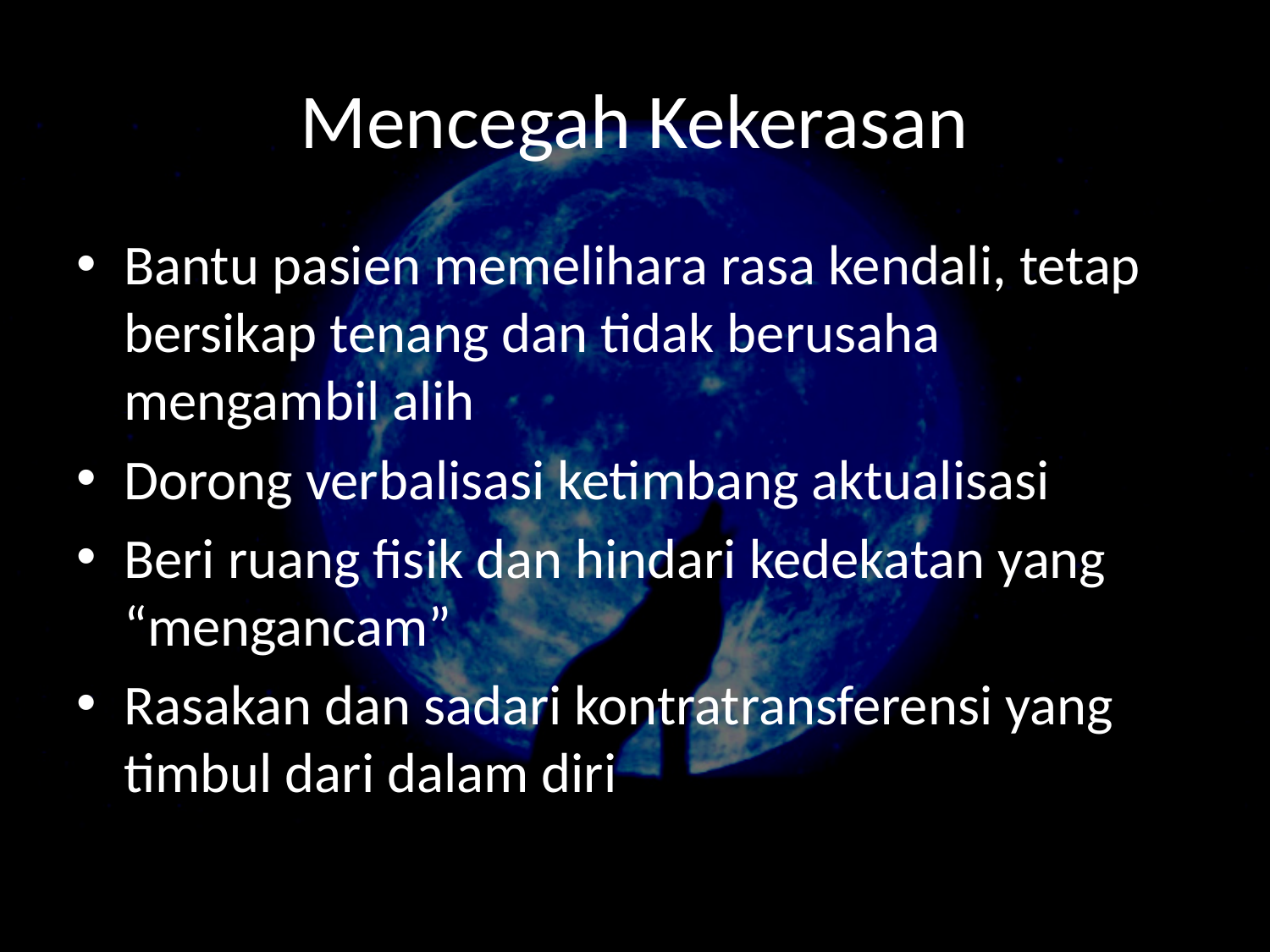

# Mencegah Kekerasan
Bantu pasien memelihara rasa kendali, tetap bersikap tenang dan tidak berusaha mengambil alih
Dorong verbalisasi ketimbang aktualisasi
Beri ruang fisik dan hindari kedekatan yang “mengancam”
Rasakan dan sadari kontratransferensi yang timbul dari dalam diri